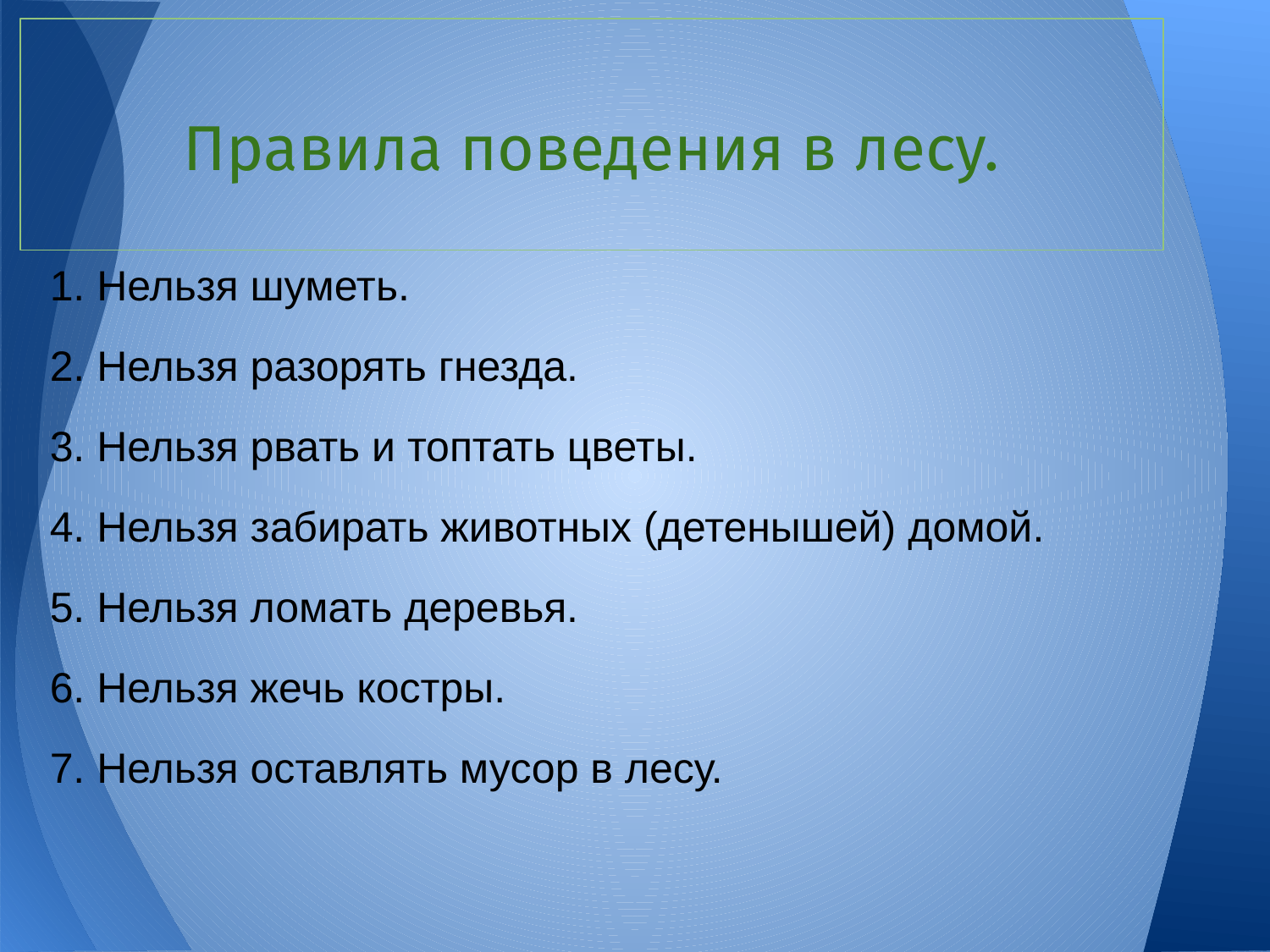

Правила поведения в лесу.

#
1. Нельзя шуметь.

2. Нельзя разорять гнезда.

3. Нельзя рвать и топтать цветы.

4. Нельзя забирать животных (детенышей) домой.

5. Нельзя ломать деревья.

6. Нельзя жечь костры.

7. Нельзя оставлять мусор в лесу.